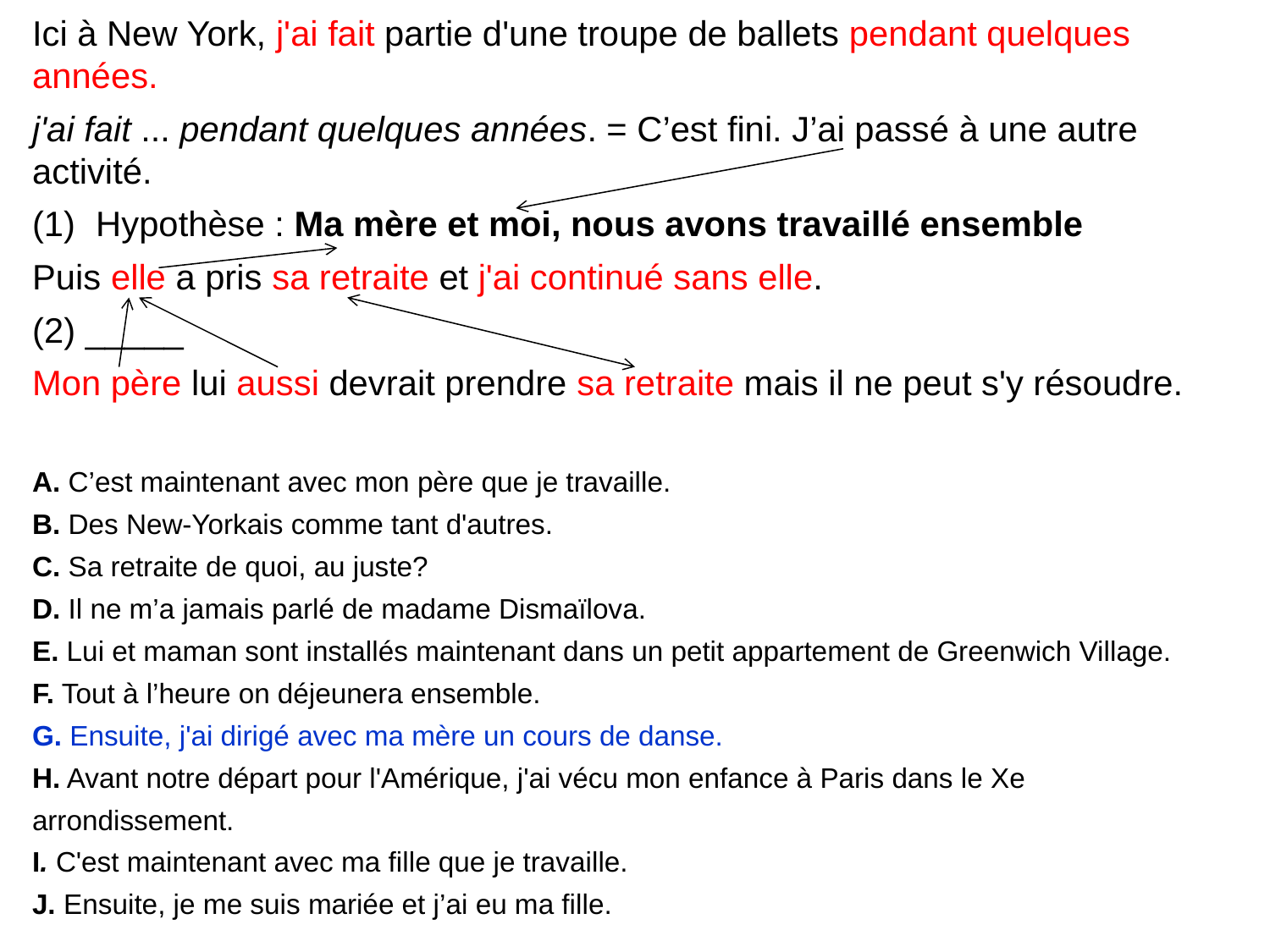

Ici à New York, j'ai fait partie d'une troupe de ballets pendant quelques années.
j'ai fait ... pendant quelques années. = C’est fini. J’ai passé à une autre activité.
Hypothèse : Ma mère et moi, nous avons travaillé ensemble
Puis elle a pris sa retraite et j'ai continué sans elle.
(2) _____
Mon père lui aussi devrait prendre sa retraite mais il ne peut s'y résoudre.

A. C’est maintenant avec mon père que je travaille.
B. Des New-Yorkais comme tant d'autres.
C. Sa retraite de quoi, au juste?
D. Il ne m’a jamais parlé de madame Dismaïlova.
E. Lui et maman sont installés maintenant dans un petit appartement de Greenwich Village.
F. Tout à l’heure on déjeunera ensemble.
G. Ensuite, j'ai dirigé avec ma mère un cours de danse.
H. Avant notre départ pour l'Amérique, j'ai vécu mon enfance à Paris dans le Xe arrondissement.
I. C'est maintenant avec ma fille que je travaille.
J. Ensuite, je me suis mariée et j’ai eu ma fille.